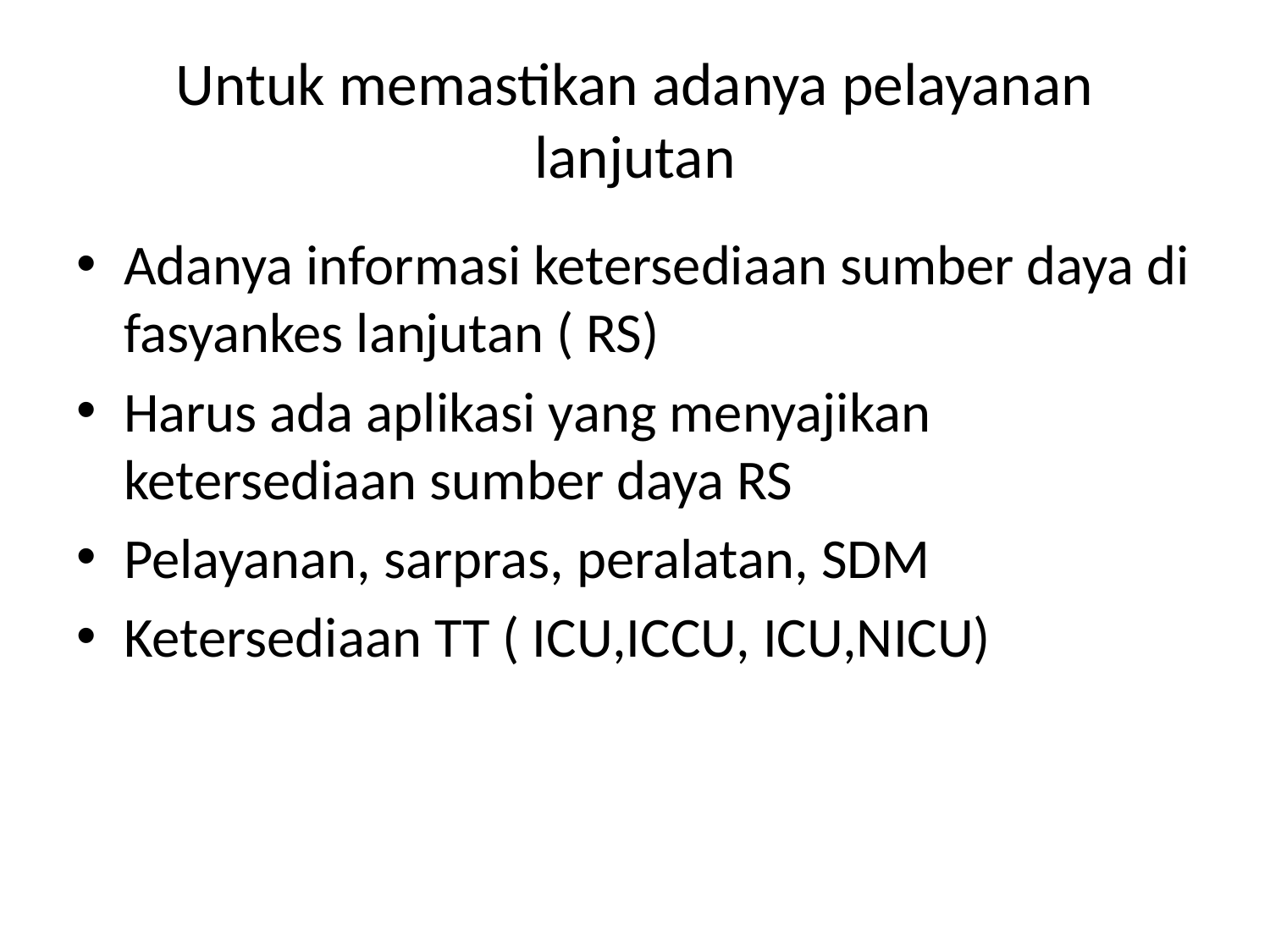

# Untuk memastikan adanya pelayanan lanjutan
Adanya informasi ketersediaan sumber daya di fasyankes lanjutan ( RS)
Harus ada aplikasi yang menyajikan ketersediaan sumber daya RS
Pelayanan, sarpras, peralatan, SDM
Ketersediaan TT ( ICU,ICCU, ICU,NICU)